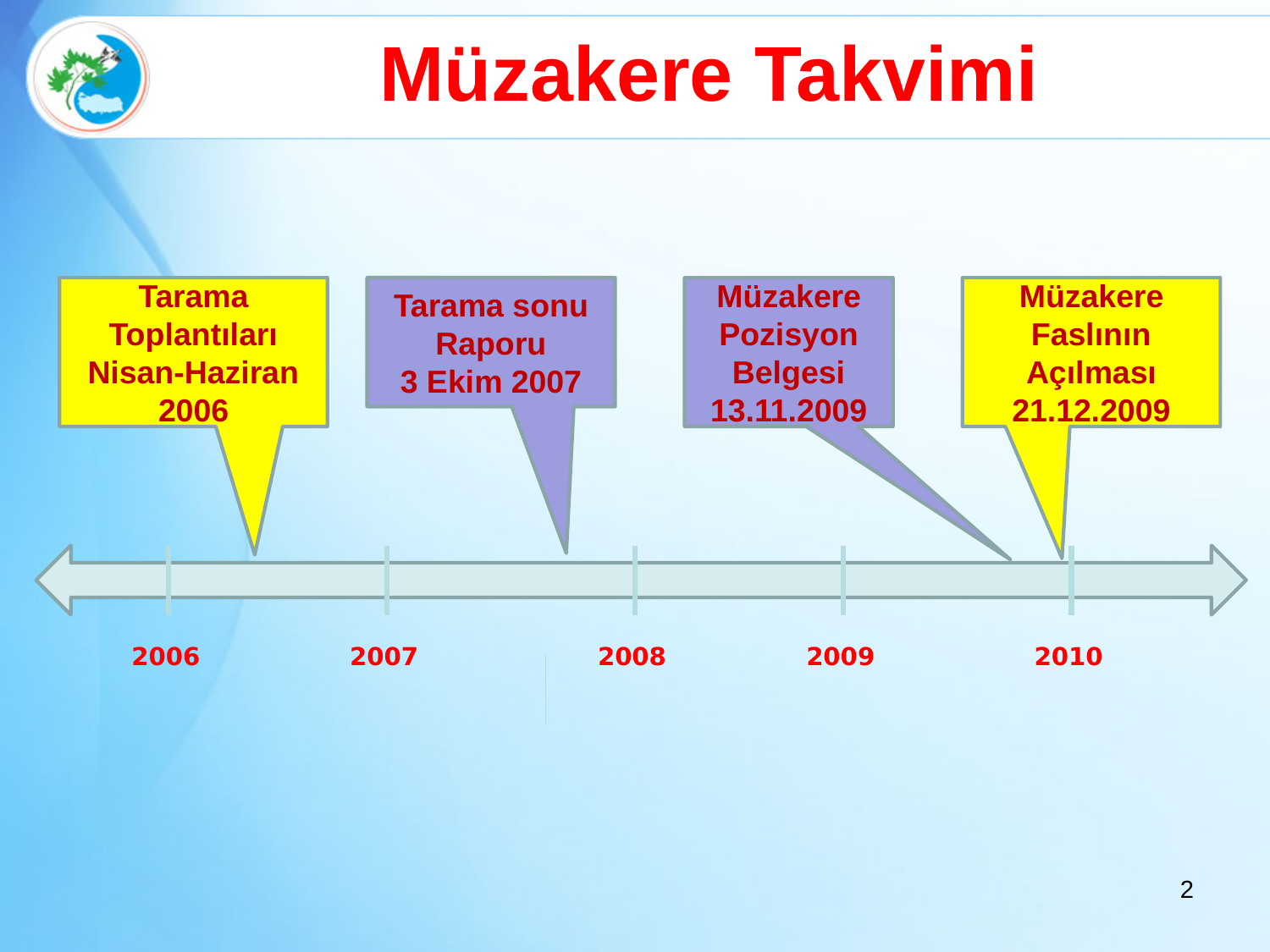

Müzakere Takvimi
Tarama Toplantıları
Nisan-Haziran 2006
Tarama sonu Raporu
3 Ekim 2007
Müzakere Pozisyon Belgesi
13.11.2009
Müzakere Faslının Açılması
21.12.2009

2006
2007
2008
2009
2010
2